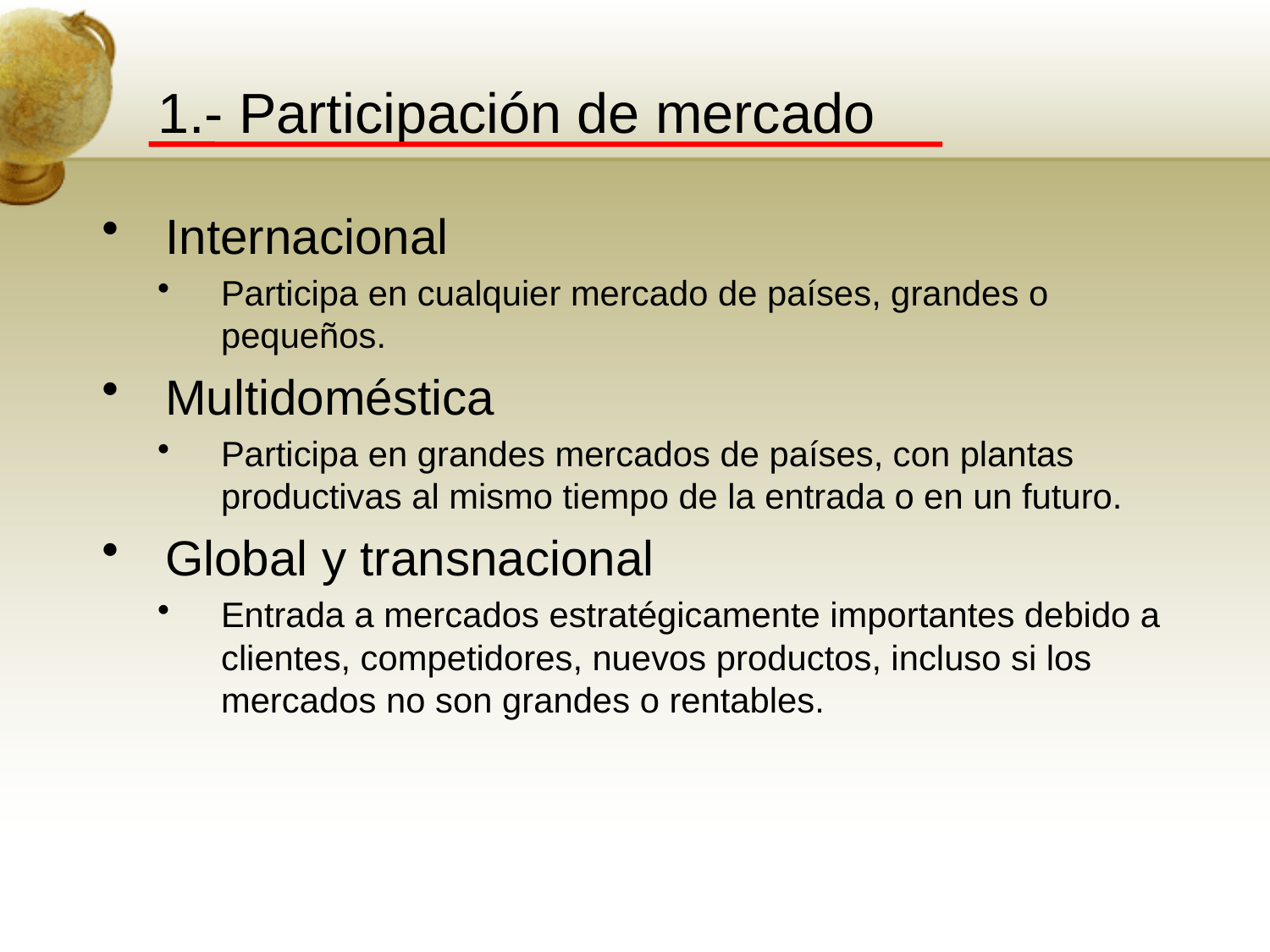

# 1.- Participación de mercado

Internacional
Participa en cualquier mercado de países, grandes o pequeños.
Multidoméstica
Participa en grandes mercados de países, con plantas productivas al mismo tiempo de la entrada o en un futuro.
Global y transnacional
Entrada a mercados estratégicamente importantes debido a clientes, competidores, nuevos productos, incluso si los mercados no son grandes o rentables.